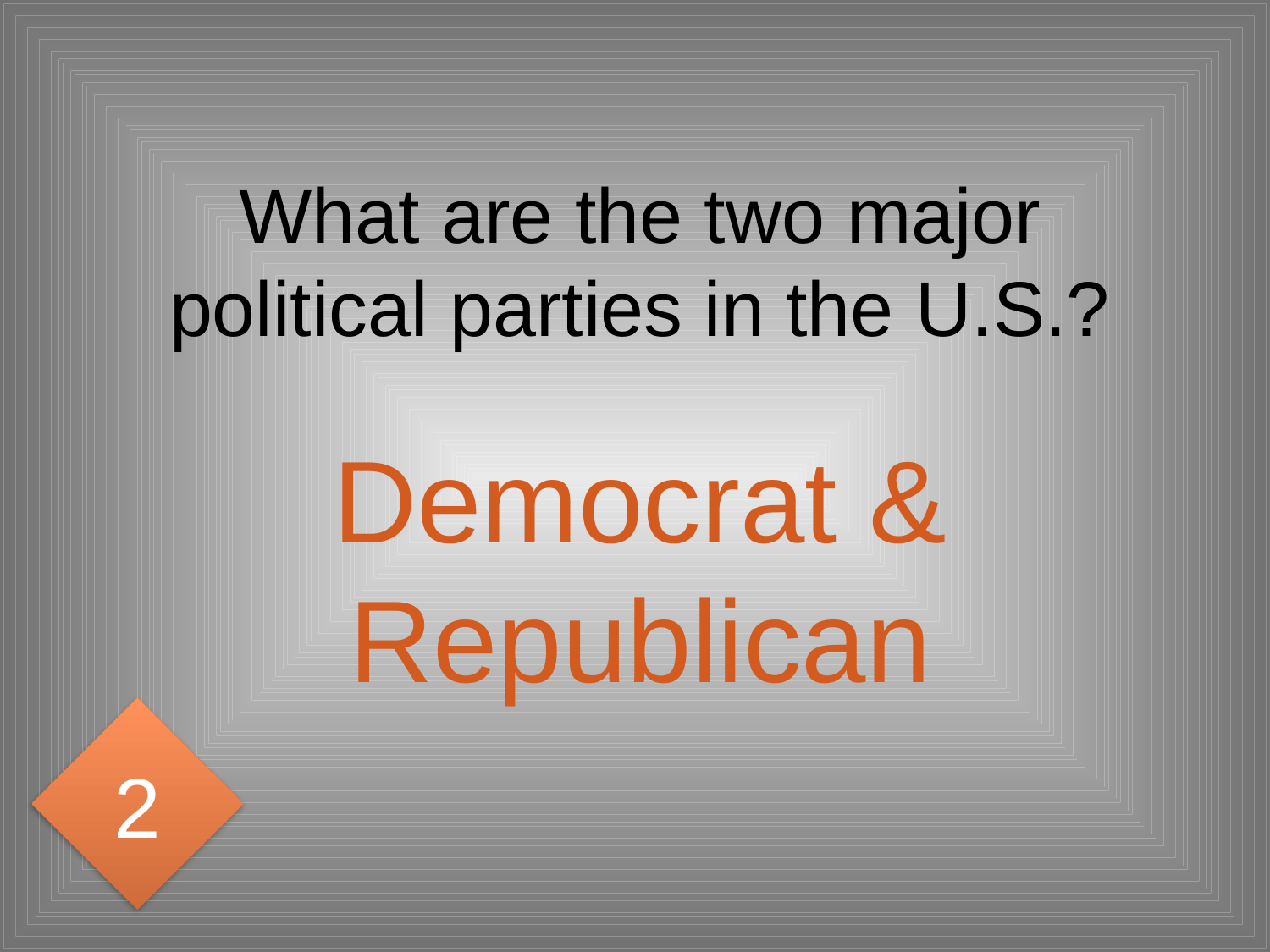

# What are the two major political parties in the U.S.?
Democrat & Republican
2